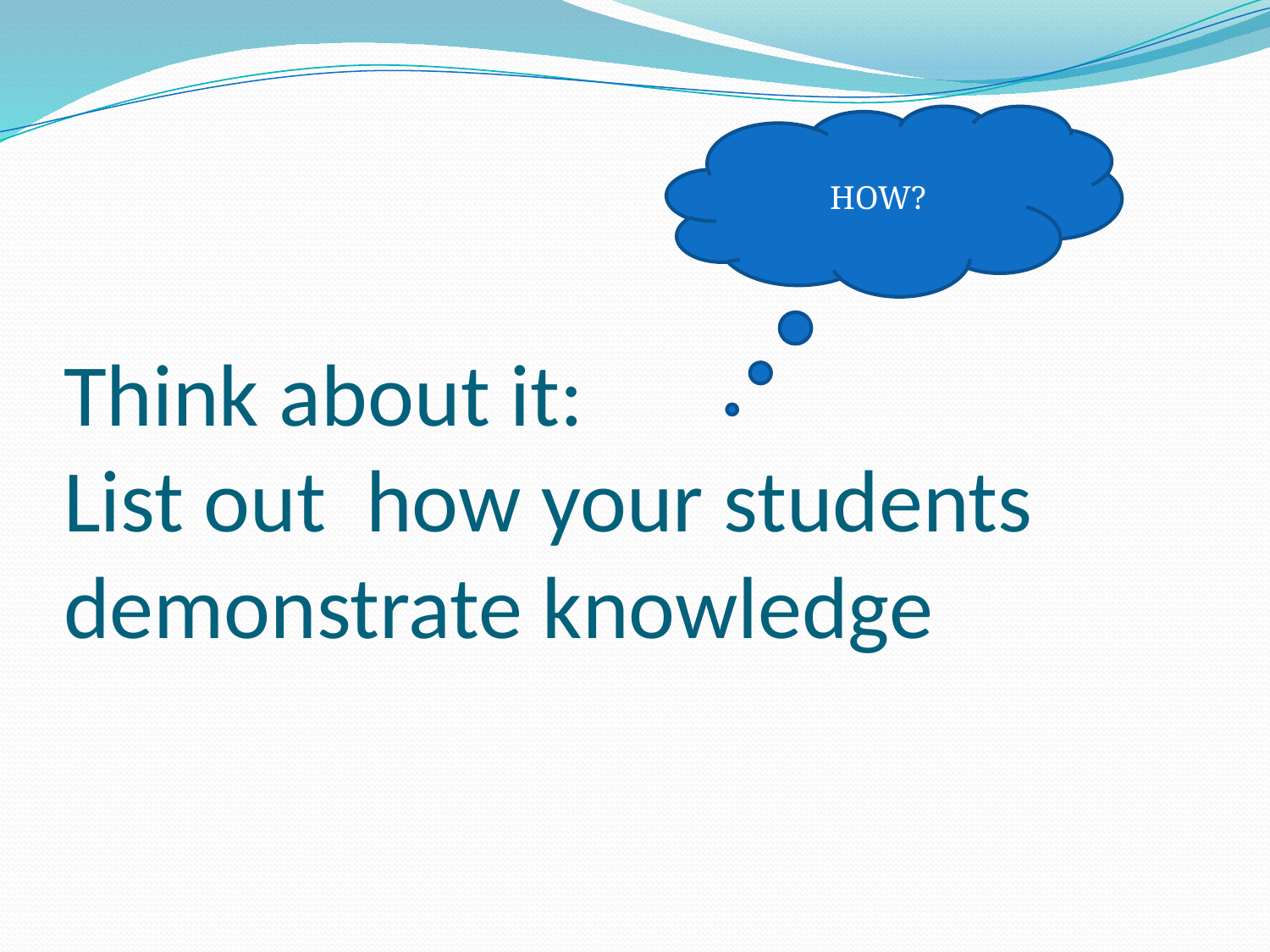

Think about it:
List out  how your students demonstrate knowledge
HOW?